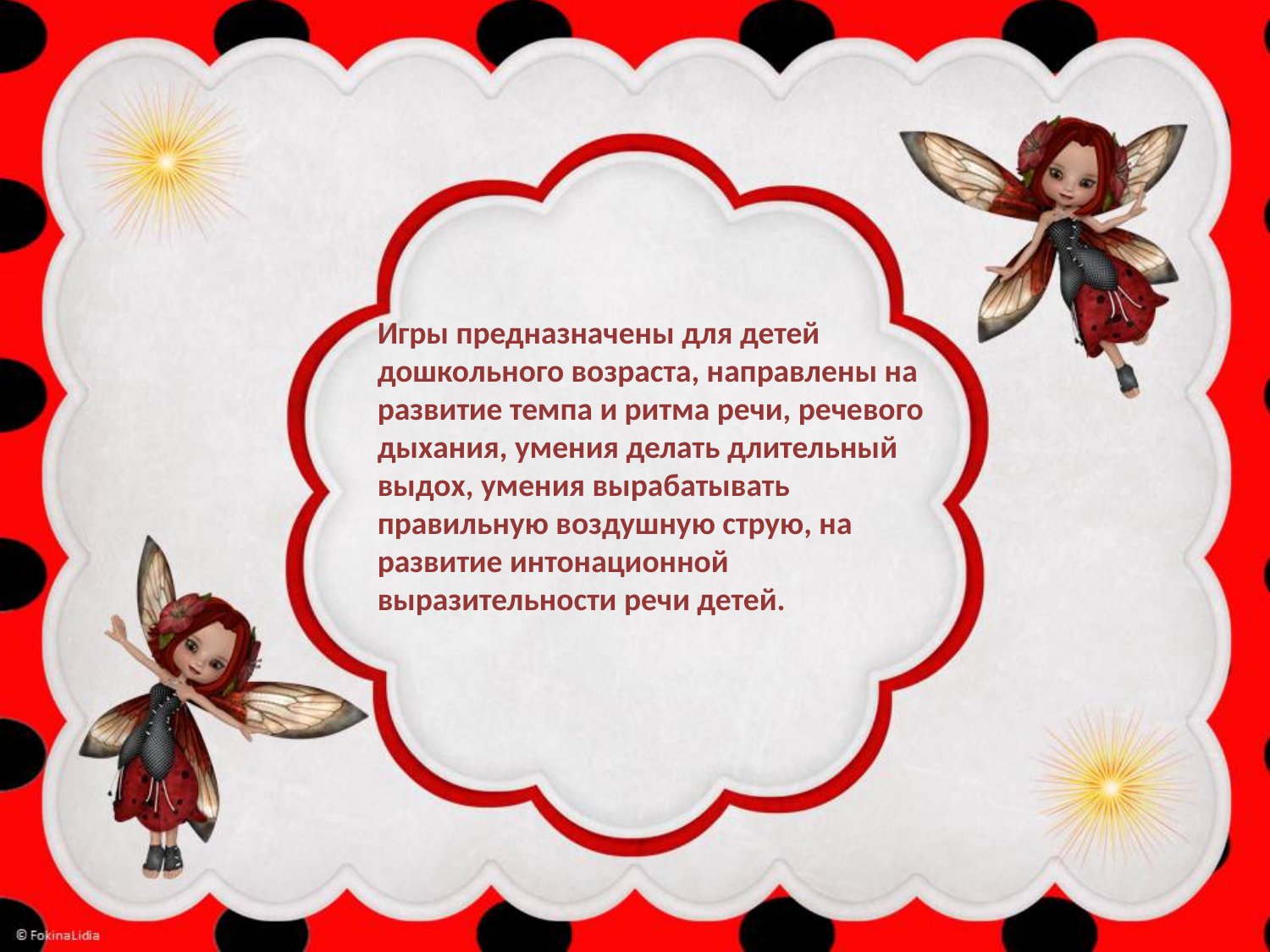

Игры предназначены для детей дошкольного возраста, направлены на развитие темпа и ритма речи, речевого дыхания, умения делать длительный выдох, умения вырабатывать правильную воздушную струю, на развитие интонационной выразительности речи детей.